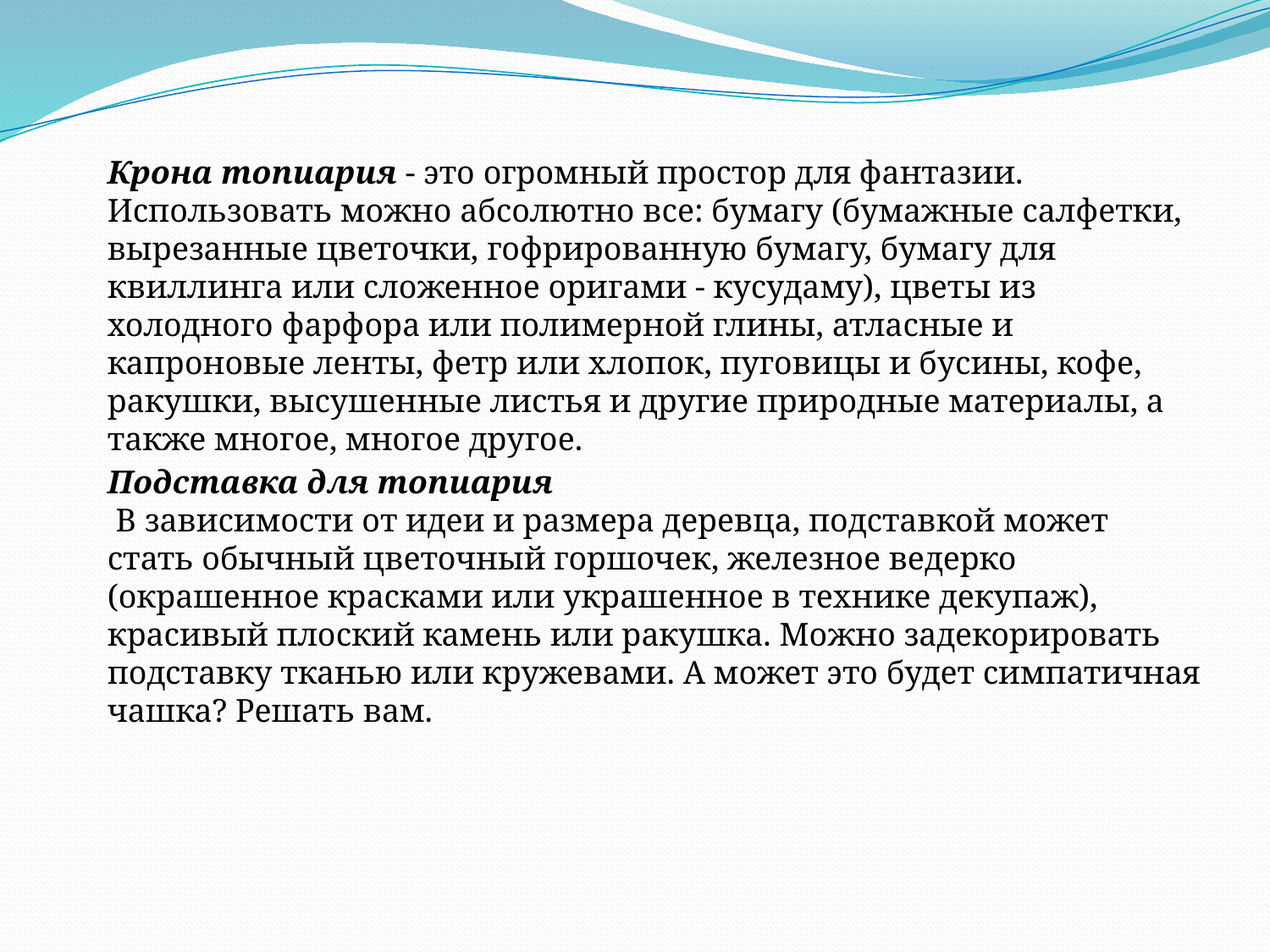

Крона топиария - это огромный простор для фантазии. Использовать можно абсолютно все: бумагу (бумажные салфетки, вырезанные цветочки, гофрированную бумагу, бумагу для квиллинга или сложенное оригами - кусудаму), цветы из холодного фарфора или полимерной глины, атласные и капроновые ленты, фетр или хлопок, пуговицы и бусины, кофе, ракушки, высушенные листья и другие природные материалы, а также многое, многое другое.
Подставка для топиария
 В зависимости от идеи и размера деревца, подставкой может стать обычный цветочный горшочек, железное ведерко (окрашенное красками или украшенное в технике декупаж), красивый плоский камень или ракушка. Можно задекорировать подставку тканью или кружевами. А может это будет симпатичная чашка? Решать вам.